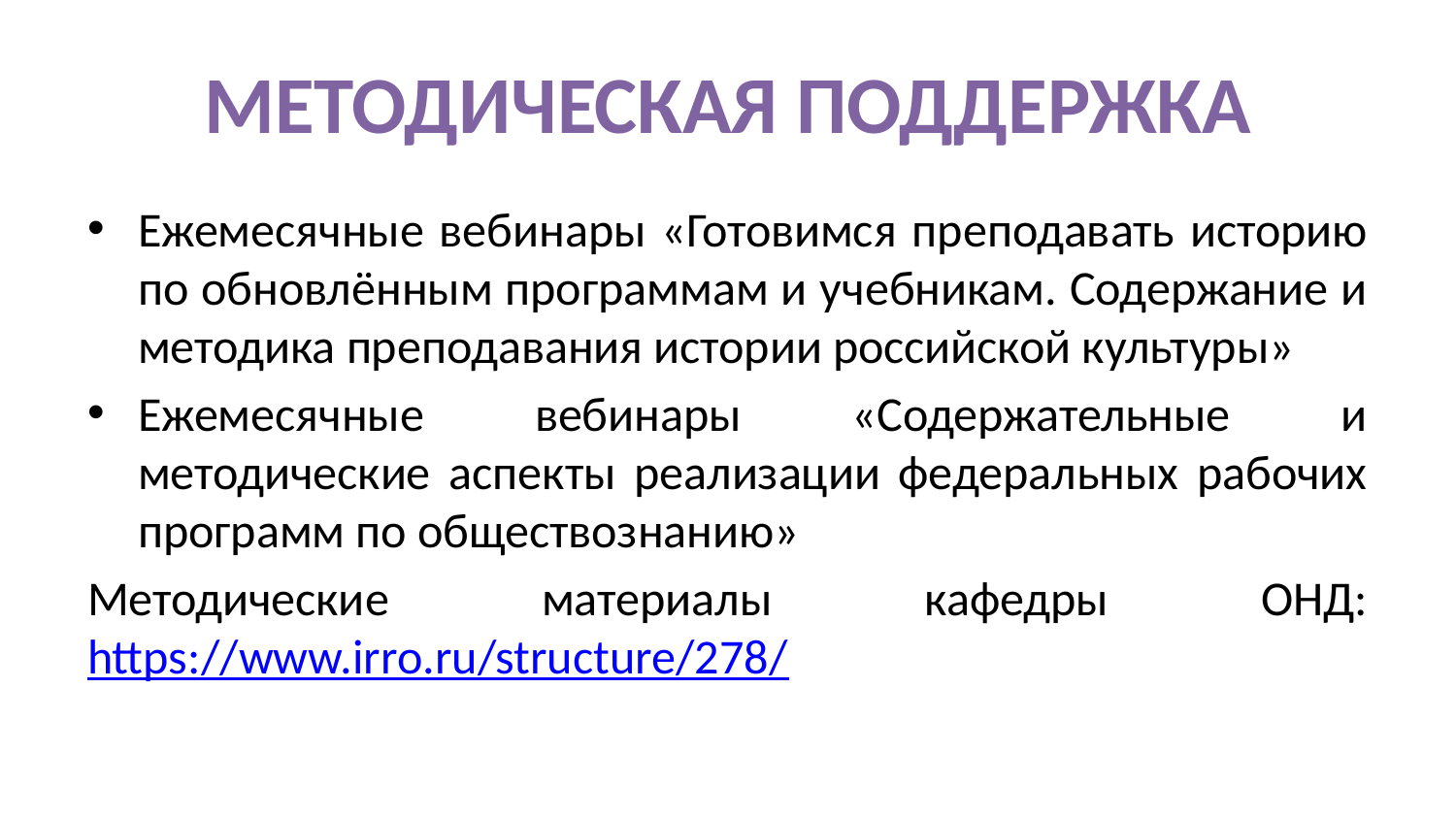

# МЕТОДИЧЕСКАЯ ПОДДЕРЖКА
Ежемесячные вебинары «Готовимся преподавать историю по обновлённым программам и учебникам. Содержание и методика преподавания истории российской культуры»
Ежемесячные вебинары «Содержательные и методические аспекты реализации федеральных рабочих программ по обществознанию»
Методические материалы кафедры ОНД: https://www.irro.ru/structure/278/